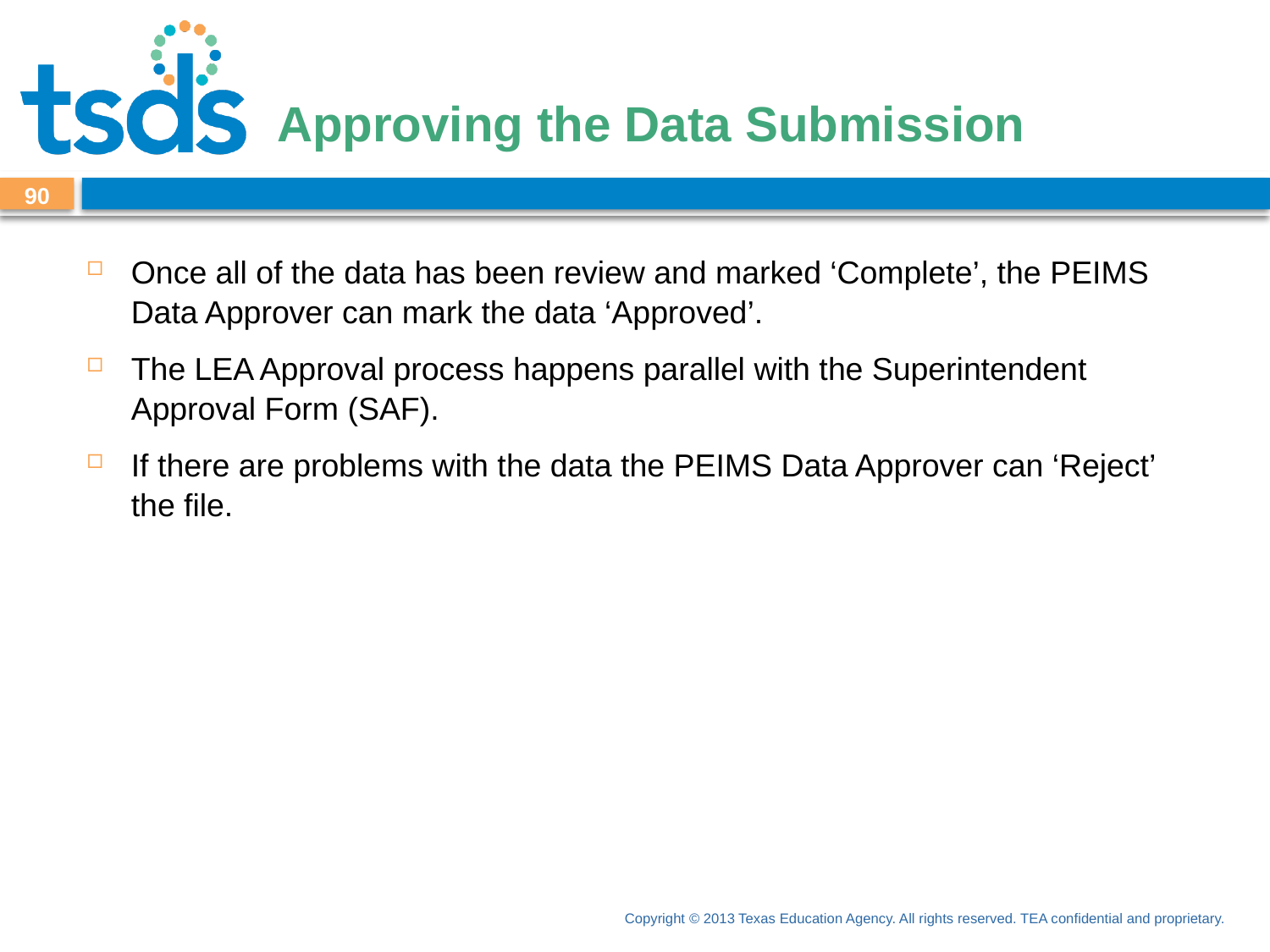

# Approving the Data Submission
90
Once all of the data has been review and marked ‘Complete’, the PEIMS Data Approver can mark the data ‘Approved’.
The LEA Approval process happens parallel with the Superintendent Approval Form (SAF).
If there are problems with the data the PEIMS Data Approver can ‘Reject’ the file.